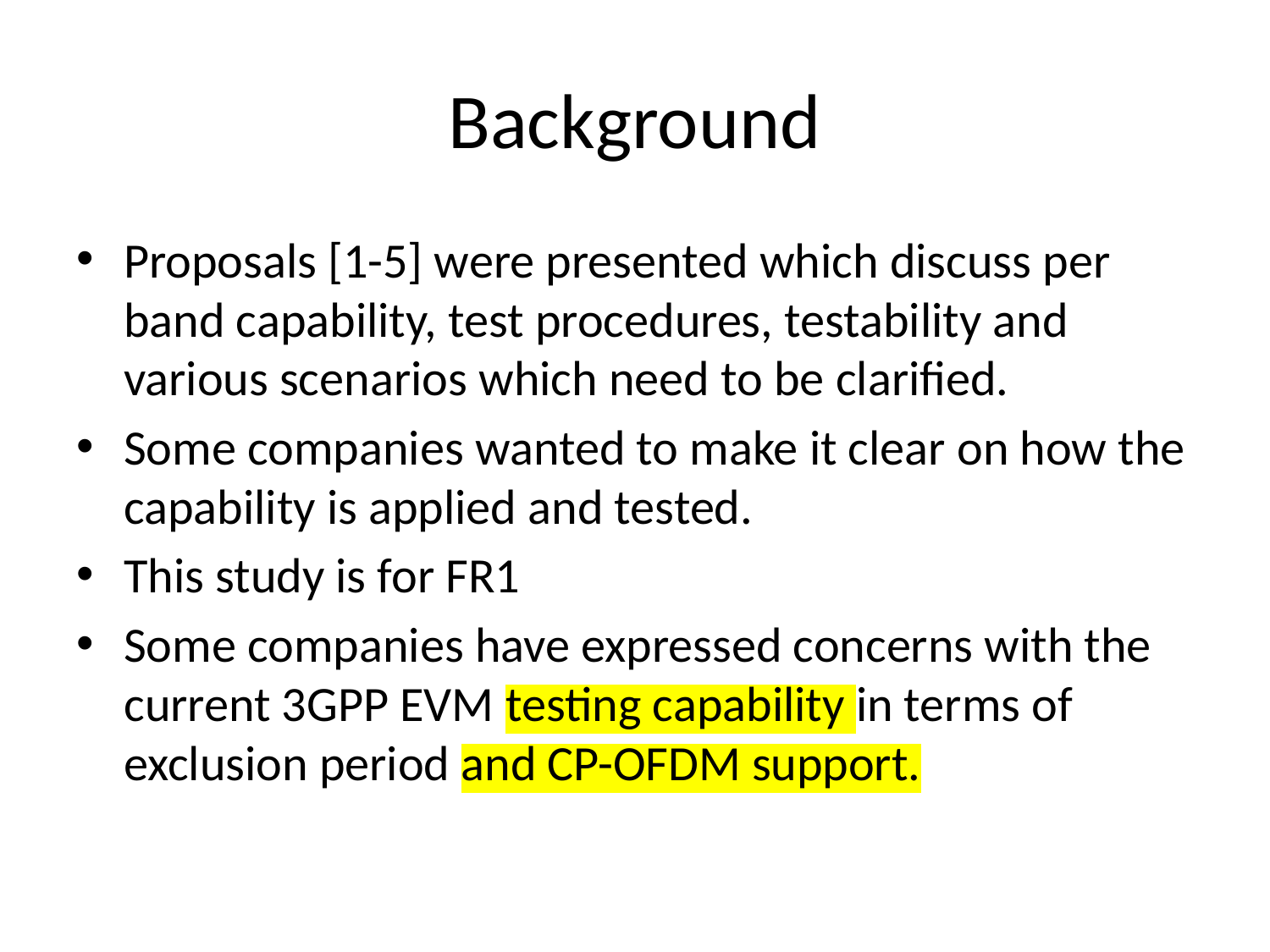

# Background
Proposals [1-5] were presented which discuss per band capability, test procedures, testability and various scenarios which need to be clarified.
Some companies wanted to make it clear on how the capability is applied and tested.
This study is for FR1
Some companies have expressed concerns with the current 3GPP EVM testing capability in terms of exclusion period and CP-OFDM support.